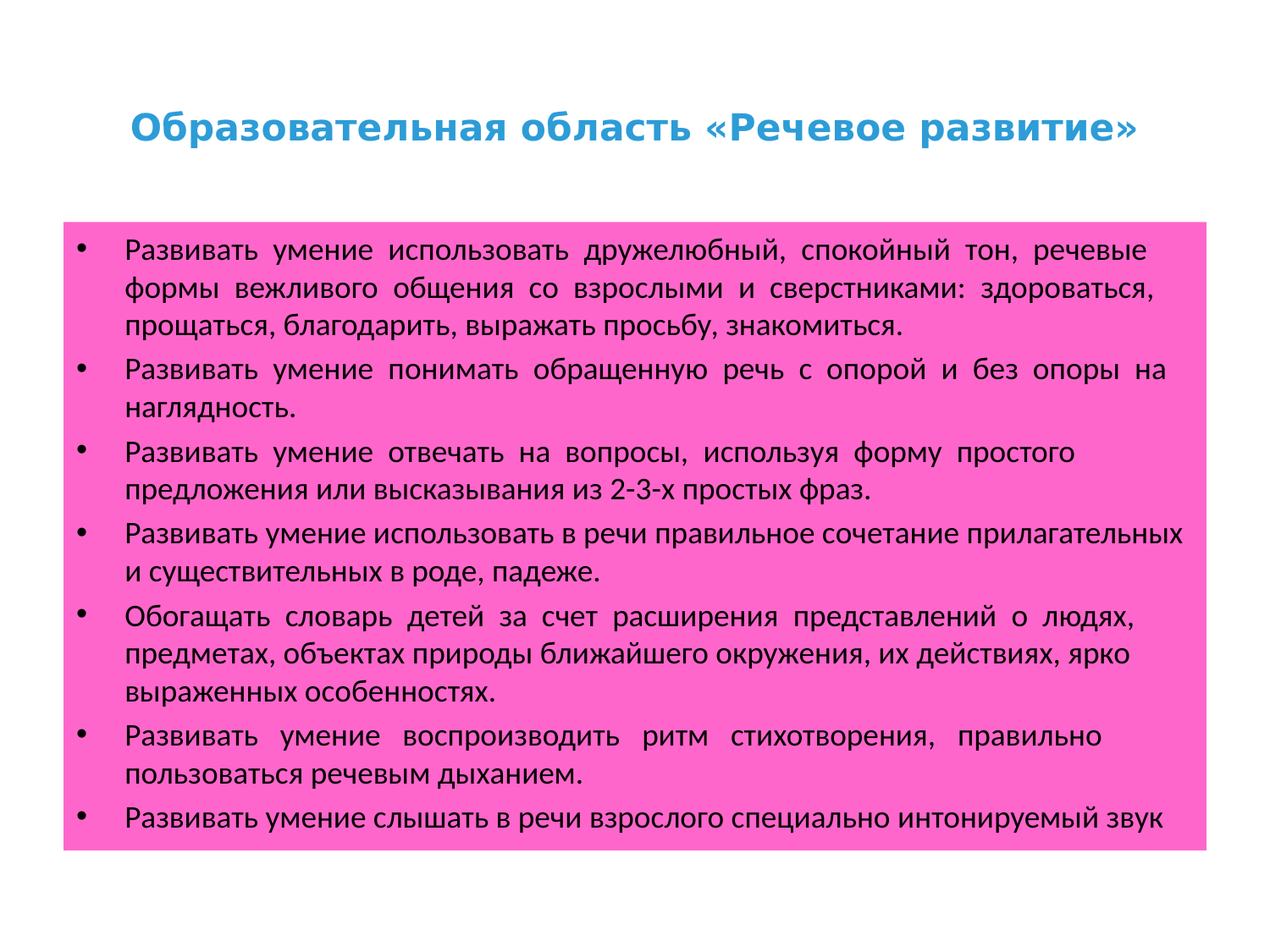

# Образовательная область «Речевое развитие»
Развивать  умение  использовать  дружелюбный,  спокойный  тон,  речевые формы  вежливого  общения  со  взрослыми  и  сверстниками:  здороваться,  прощаться, благодарить, выражать просьбу, знакомиться.
Развивать  умение  понимать  обращенную  речь  с  опорой  и  без  опоры  на наглядность.
Развивать  умение  отвечать  на  вопросы,  используя  форму  простого предложения или высказывания из 2-3-х простых фраз.
Развивать умение использовать в речи правильное сочетание прилагательных и существительных в роде, падеже.
Обогащать  словарь  детей  за  счет  расширения  представлений  о  людях, предметах, объектах природы ближайшего окружения, их действиях, ярко выраженных особенностях.
Развивать   умение   воспроизводить   ритм   стихотворения,   правильно пользоваться речевым дыханием.
Развивать умение слышать в речи взрослого специально интонируемый звук